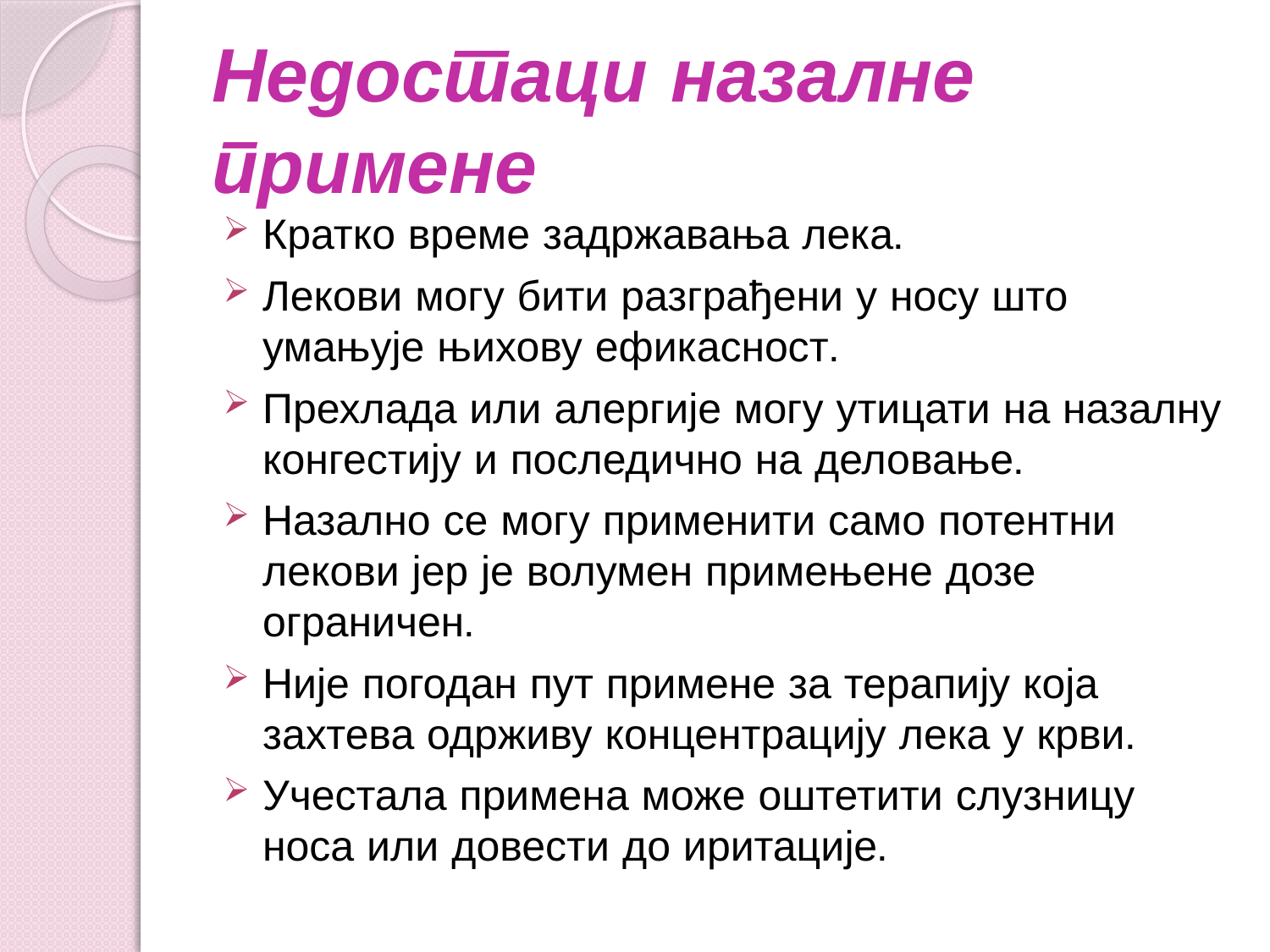

# Недостаци назалне примене
Кратко време задржавања лека.
Лекови могу бити разграђени у носу што умањује њихову ефикасност.
Прехлада или алергије могу утицати на назалну конгестију и последично на деловање.
Назално се могу применити само потентни лекови јер је волумен примењене дозе ограничен.
Није погодан пут примене за терапију која захтева одрживу концентрацију лека у крви.
Учестала примена може оштетити слузницу носа или довести до иритације.